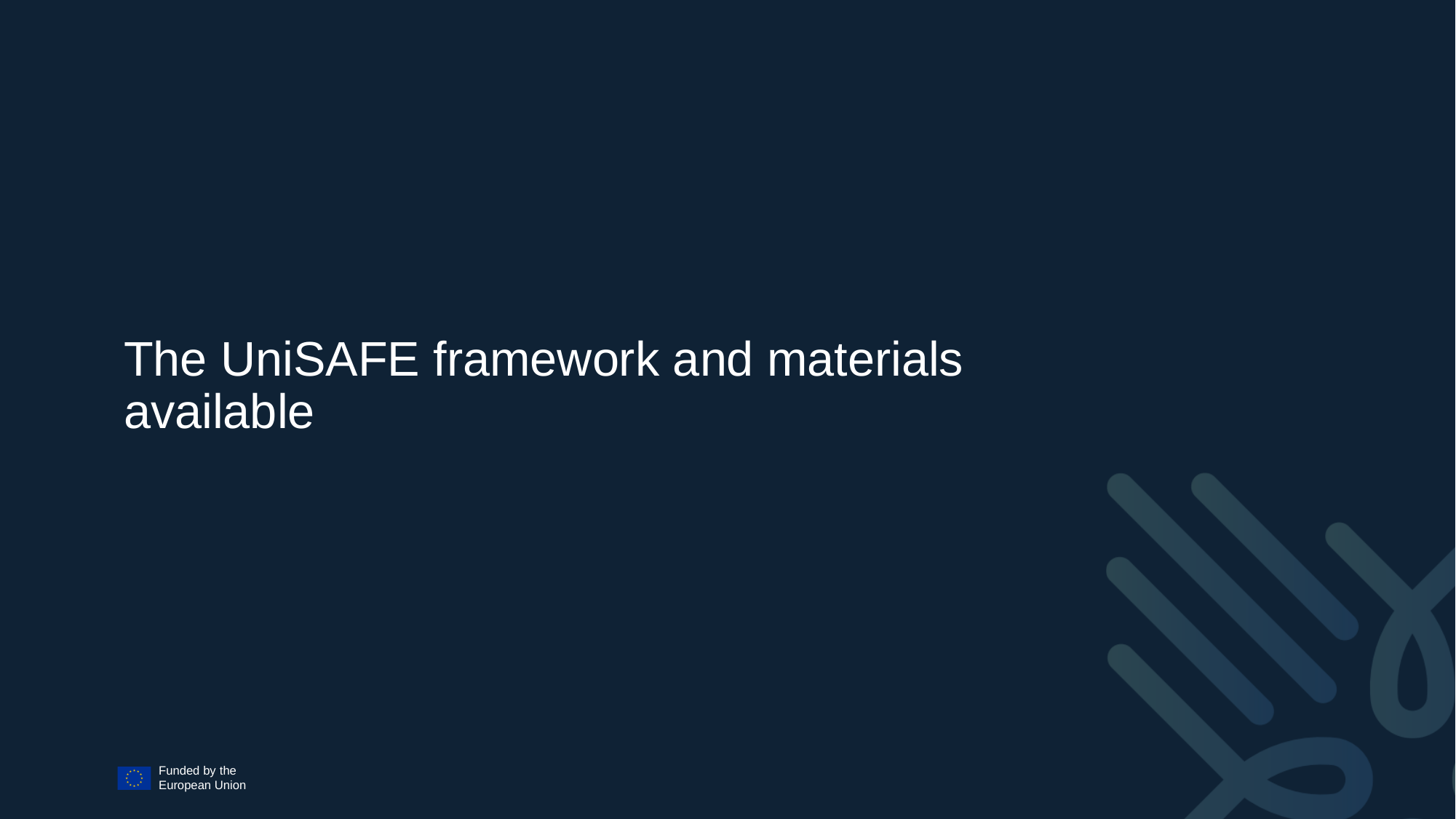

# The UniSAFE framework and materials available